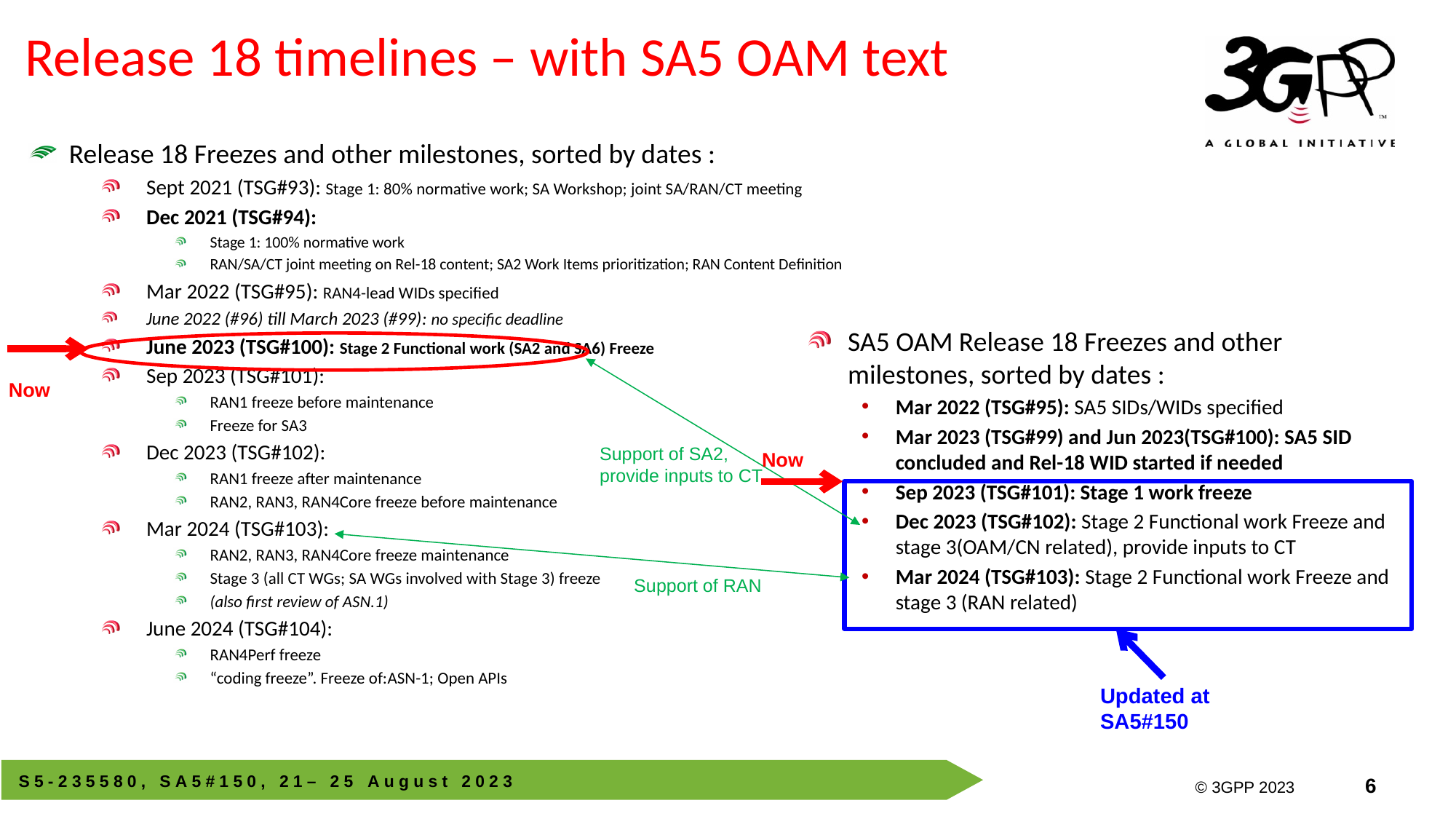

Release 18 timelines – with SA5 OAM text
Release 18 Freezes and other milestones, sorted by dates :
Sept 2021 (TSG#93): Stage 1: 80% normative work; SA Workshop; joint SA/RAN/CT meeting
Dec 2021 (TSG#94):
Stage 1: 100% normative work
RAN/SA/CT joint meeting on Rel-18 content; SA2 Work Items prioritization; RAN Content Definition
Mar 2022 (TSG#95): RAN4-lead WIDs specified
June 2022 (#96) till March 2023 (#99): no specific deadline
June 2023 (TSG#100): Stage 2 Functional work (SA2 and SA6) Freeze
Sep 2023 (TSG#101):
RAN1 freeze before maintenance
Freeze for SA3
Dec 2023 (TSG#102):
RAN1 freeze after maintenance
RAN2, RAN3, RAN4Core freeze before maintenance
Mar 2024 (TSG#103):
RAN2, RAN3, RAN4Core freeze maintenance
Stage 3 (all CT WGs; SA WGs involved with Stage 3) freeze
(also first review of ASN.1)
June 2024 (TSG#104):
RAN4Perf freeze
“coding freeze”. Freeze of:ASN-1; Open APIs
SA5 OAM Release 18 Freezes and other milestones, sorted by dates :
Mar 2022 (TSG#95): SA5 SIDs/WIDs specified
Mar 2023 (TSG#99) and Jun 2023(TSG#100): SA5 SID concluded and Rel-18 WID started if needed
Sep 2023 (TSG#101): Stage 1 work freeze
Dec 2023 (TSG#102): Stage 2 Functional work Freeze and stage 3(OAM/CN related), provide inputs to CT
Mar 2024 (TSG#103): Stage 2 Functional work Freeze and stage 3 (RAN related)

Now
Support of SA2, provide inputs to CT
Now

Support of RAN
Updated at SA5#150